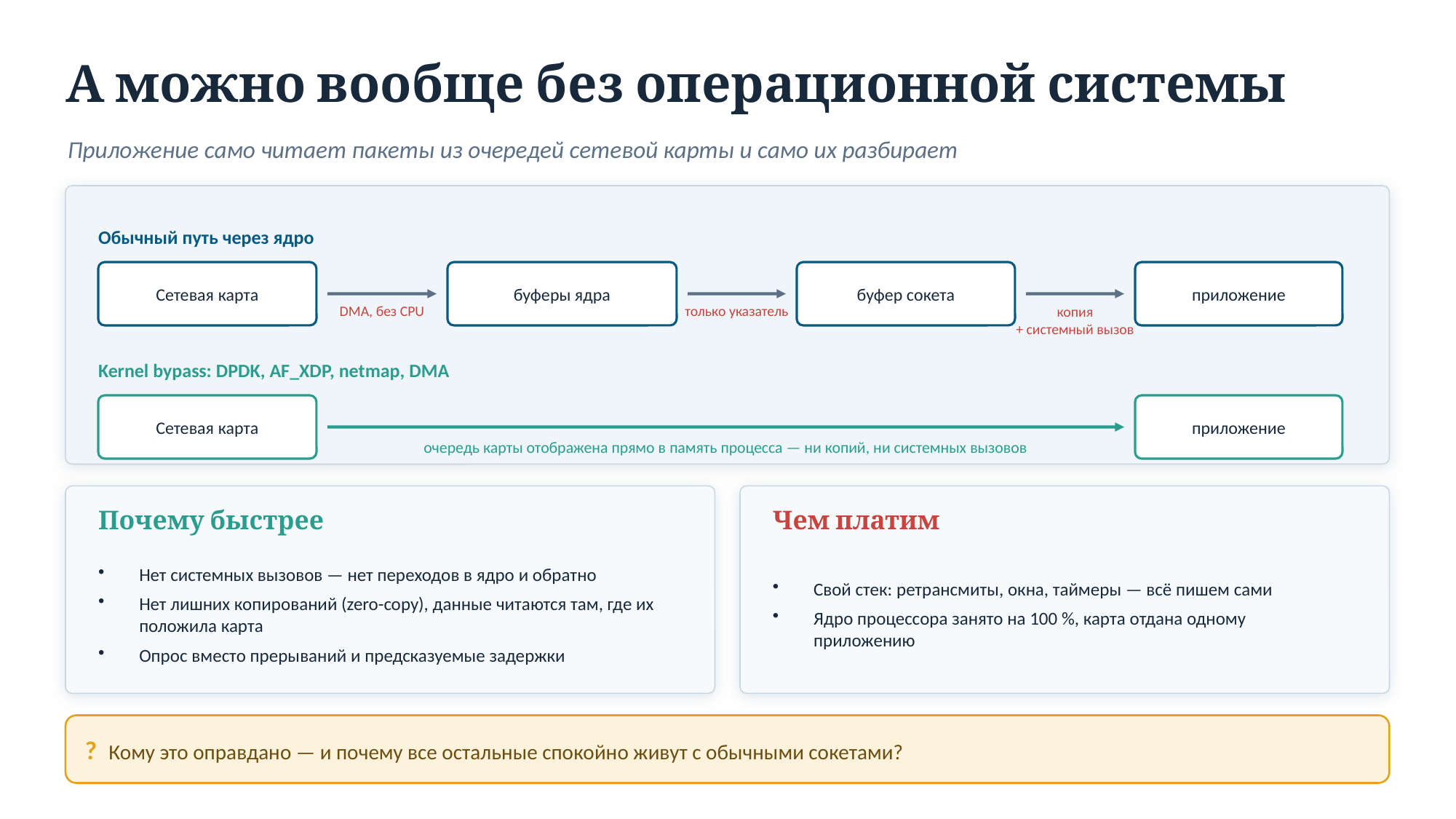

А можно вообще без операционной системы
Приложение само читает пакеты из очередей сетевой карты и само их разбирает

Обычный путь через ядро

Сетевая карта

буферы ядра

буфер сокета

приложение

DMA, без CPU
только указатель
копия
+ системный вызов
Kernel bypass: DPDK, AF_XDP, netmap, DMA

Сетевая карта

приложение

очередь карты отображена прямо в память процесса — ни копий, ни системных вызовов

Почему быстрее
Чем платим
Нет системных вызовов — нет переходов в ядро и обратно
Нет лишних копирований (zero-copy), данные читаются там, где их положила карта
Опрос вместо прерываний и предсказуемые задержки
Свой стек: ретрансмиты, окна, таймеры — всё пишем сами
Ядро процессора занято на 100 %, карта отдана одному приложению

?  Кому это оправдано — и почему все остальные спокойно живут с обычными сокетами?